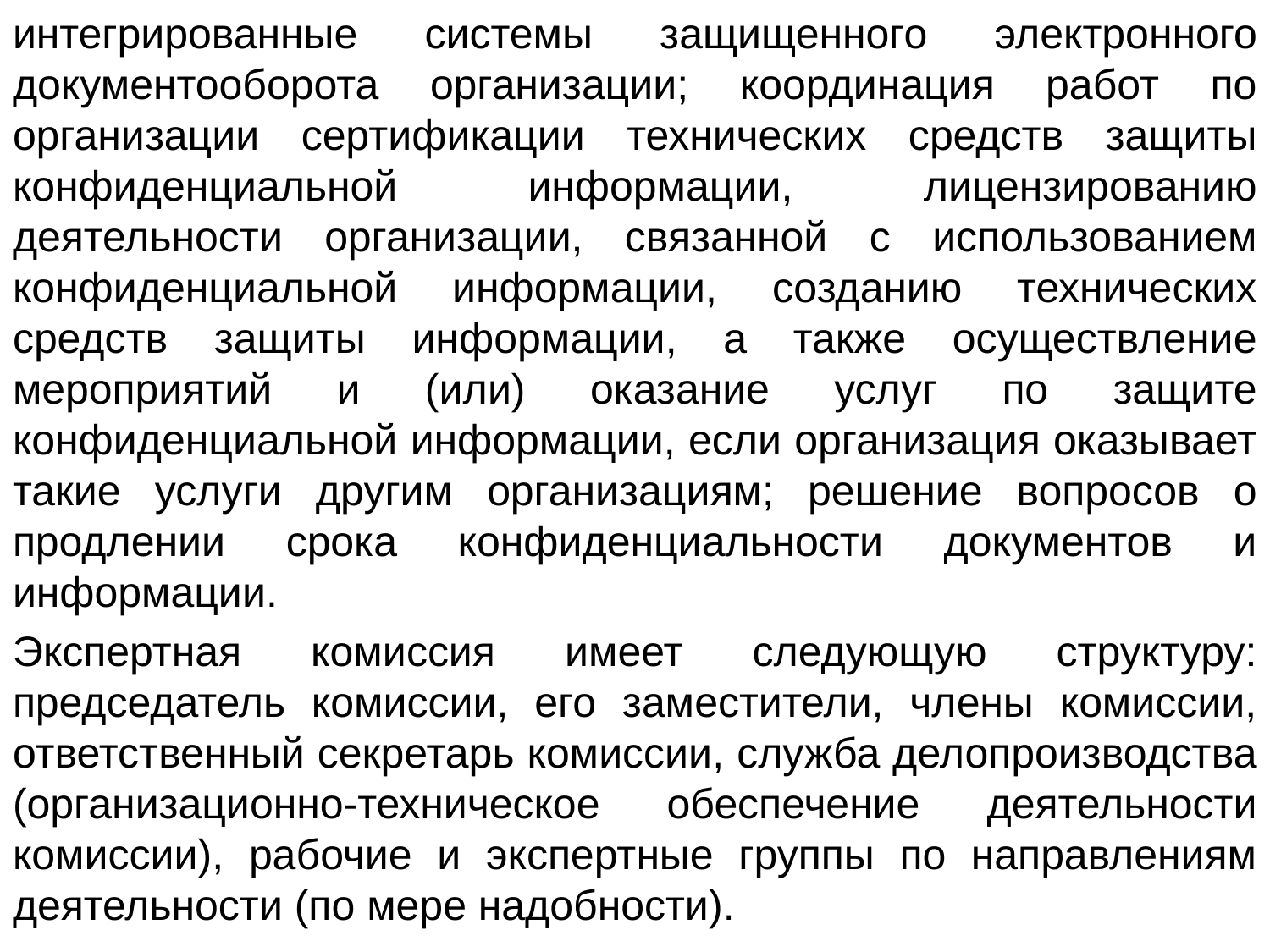

интегрированные системы защищенного электронного документооборота организации; координация работ по организации сертификации технических средств защиты конфиденциальной информации, лицензированию деятельности организации, связанной с использованием конфиденциальной информации, созданию технических средств защиты информации, а также осуществление мероприятий и (или) оказание услуг по защите конфиденциальной информации, если организация оказывает такие услуги другим организациям; решение вопросов о продлении срока конфиденциальности документов и информации.
Экспертная комиссия имеет следующую структуру: председатель комиссии, его заместители, члены комиссии, ответственный секретарь комиссии, служба делопроизводства (организационно-техническое обеспечение деятельности комиссии), рабочие и экспертные группы по направлениям деятельности (по мере надобности).